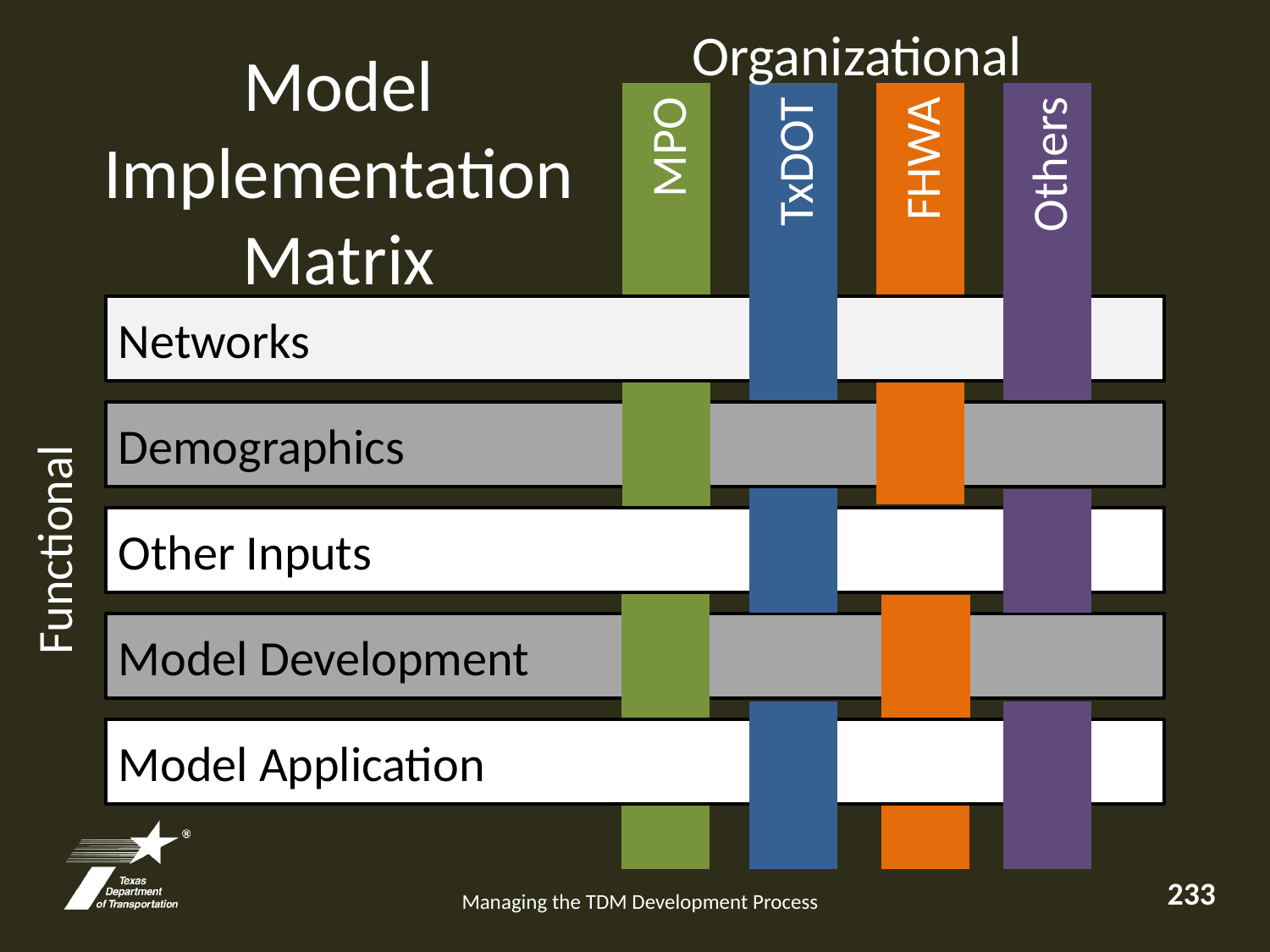

Organizational
Model Implementation Matrix
MPO
FHWA
TxDOT
Others
Networks

Demographics

Other Inputs

Functional

Model Development

Model Application